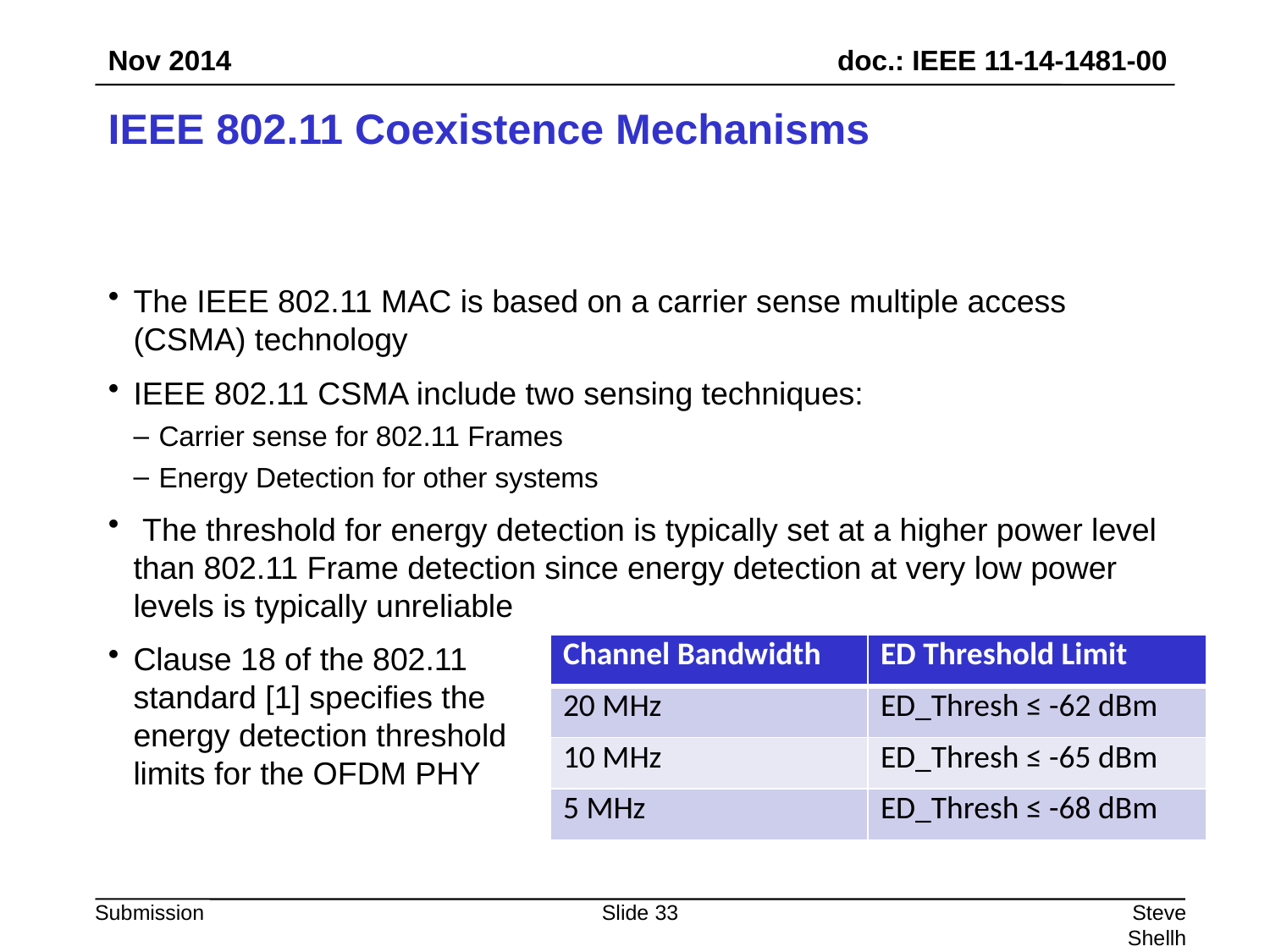

Nov 2014
# IEEE 802.11 Coexistence Mechanisms
The IEEE 802.11 MAC is based on a carrier sense multiple access (CSMA) technology
IEEE 802.11 CSMA include two sensing techniques:
Carrier sense for 802.11 Frames
Energy Detection for other systems
 The threshold for energy detection is typically set at a higher power level than 802.11 Frame detection since energy detection at very low power levels is typically unreliable
Clause 18 of the 802.11
standard [1] specifies the
energy detection threshold
limits for the OFDM PHY
| Channel Bandwidth | ED Threshold Limit |
| --- | --- |
| 20 MHz | ED\_Thresh ≤ -62 dBm |
| 10 MHz | ED\_Thresh ≤ -65 dBm |
| 5 MHz | ED\_Thresh ≤ -68 dBm |
Slide 33
Steve Shellhammer, Qualcomm